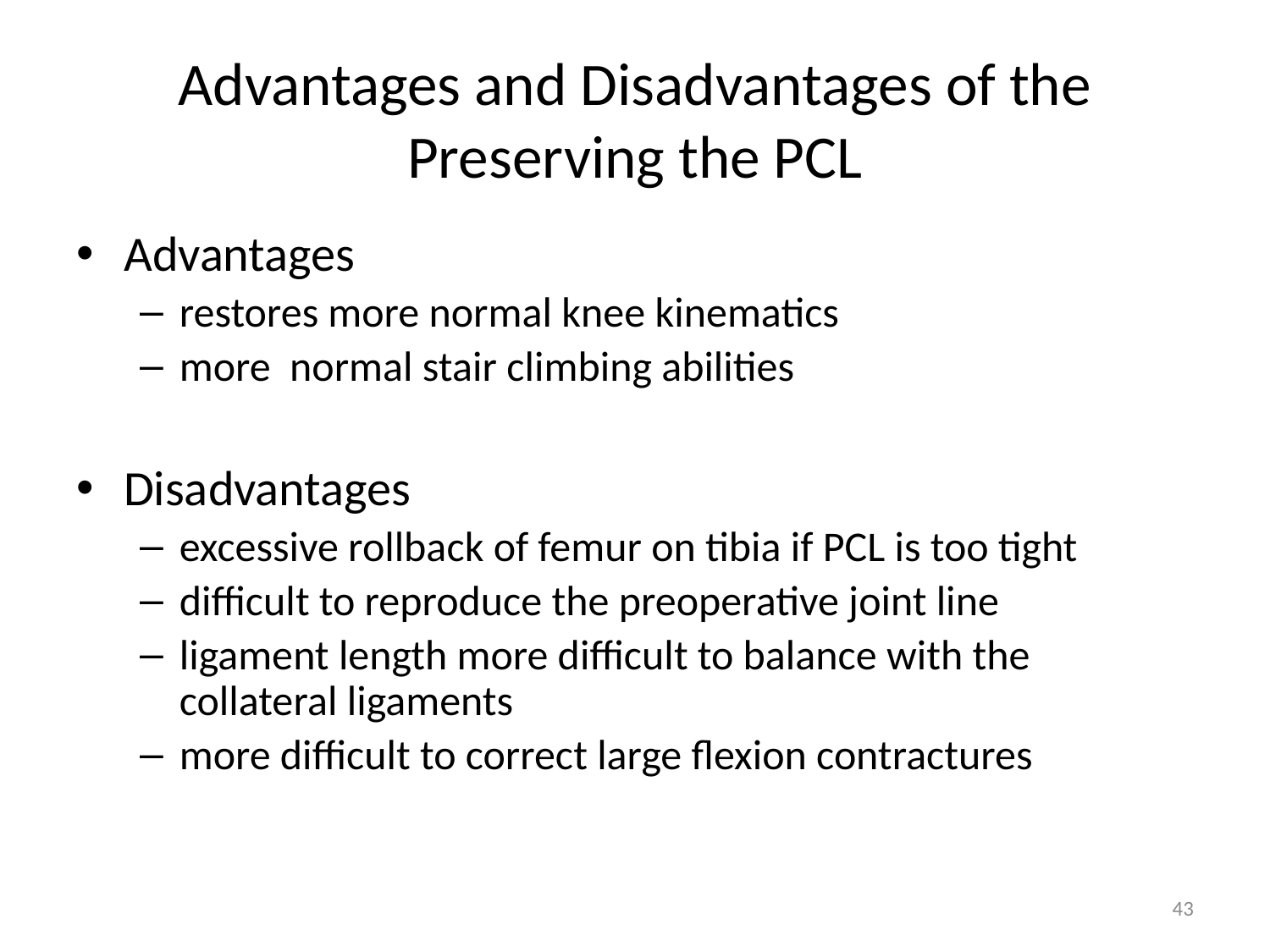

# Advantages and Disadvantages of the Preserving the PCL
Advantages
restores more normal knee kinematics
more  normal stair climbing abilities

Disadvantages
excessive rollback of femur on tibia if PCL is too tight
difficult to reproduce the preoperative joint line
ligament length more difficult to balance with the collateral ligaments
more difficult to correct large flexion contractures
43